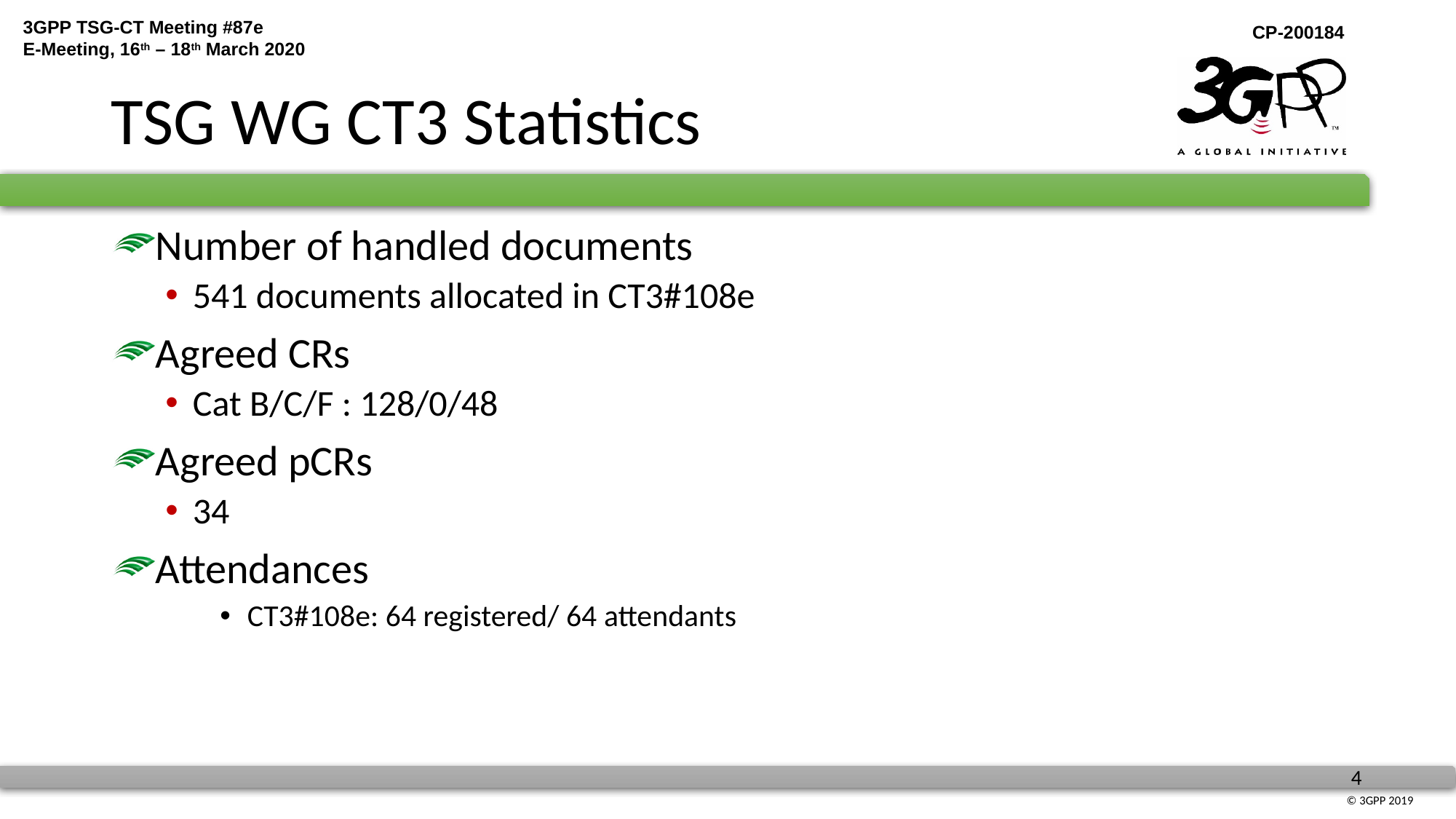

# TSG WG CT3 Statistics
Number of handled documents
541 documents allocated in CT3#108e
Agreed CRs
Cat B/C/F : 128/0/48
Agreed pCRs
34
Attendances
CT3#108e: 64 registered/ 64 attendants